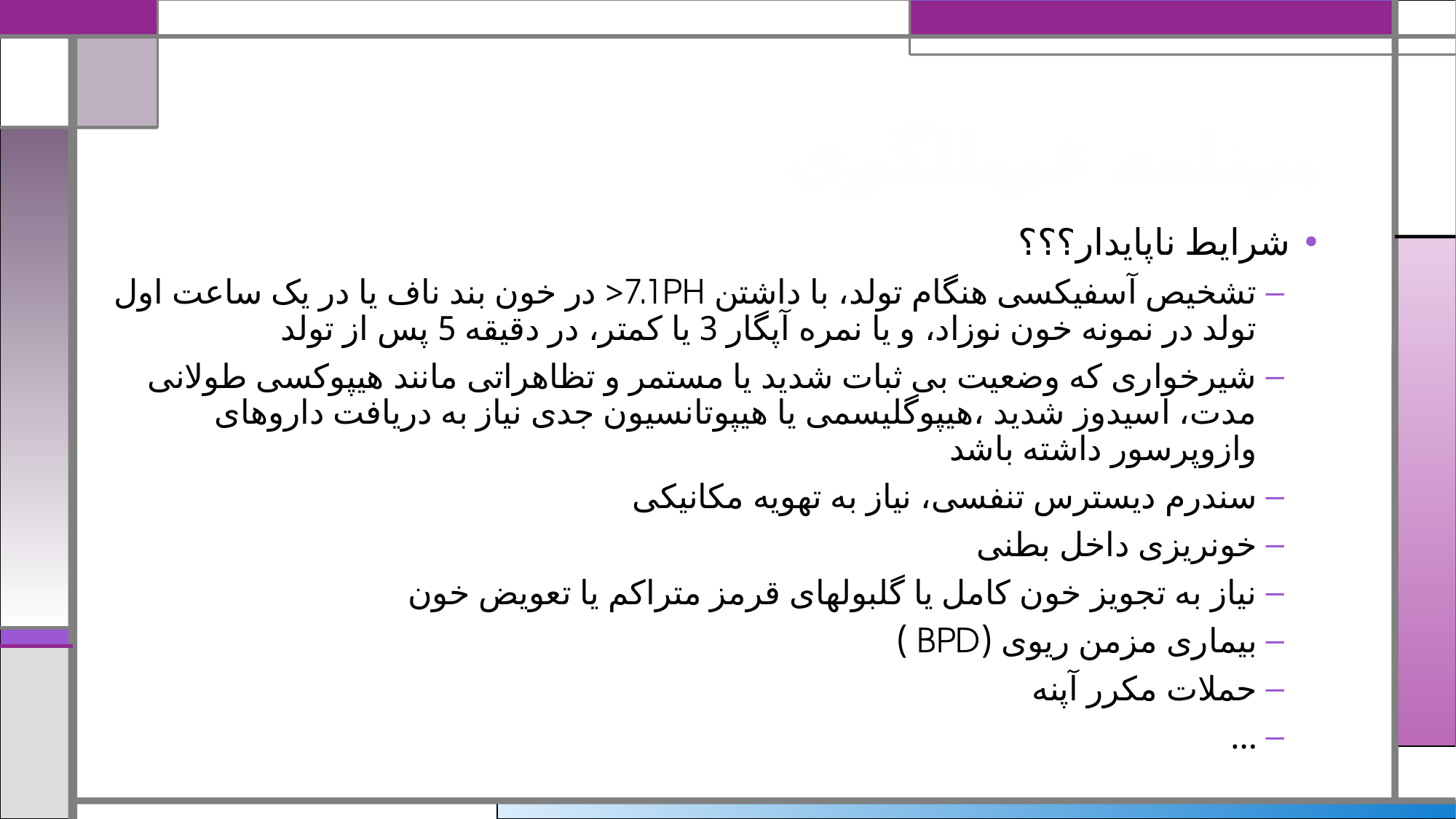

# برنامه غربالگری
شرایط ناپایدار؟؟؟
تشخیص آسفیکسی هنگام تولد، با داشتن 7.1PH< در خون بند ناف یا در یک ساعت اول تولد در نمونه خون نوزاد، و یا نمره آپگار 3 یا کمتر، در دقیقه 5 پس از تولد
شیرخواری که وضعیت بی ثبات شدید یا مستمر و تظاهراتی مانند هیپوکسی طولانی مدت، اسیدوز شدید ،هیپوگلیسمی یا هیپوتانسیون جدی نیاز به دریافت داروهای وازوپرسور داشته باشد
سندرم دیسترس تنفسی، نیاز به تهویه مکانیکی
خونریزی داخل بطنی
نیاز به تجویز خون کامل یا گلبولهای قرمز متراکم یا تعویض خون
بیماری مزمن ریوی (BPD )
حملات مکرر آپنه
...